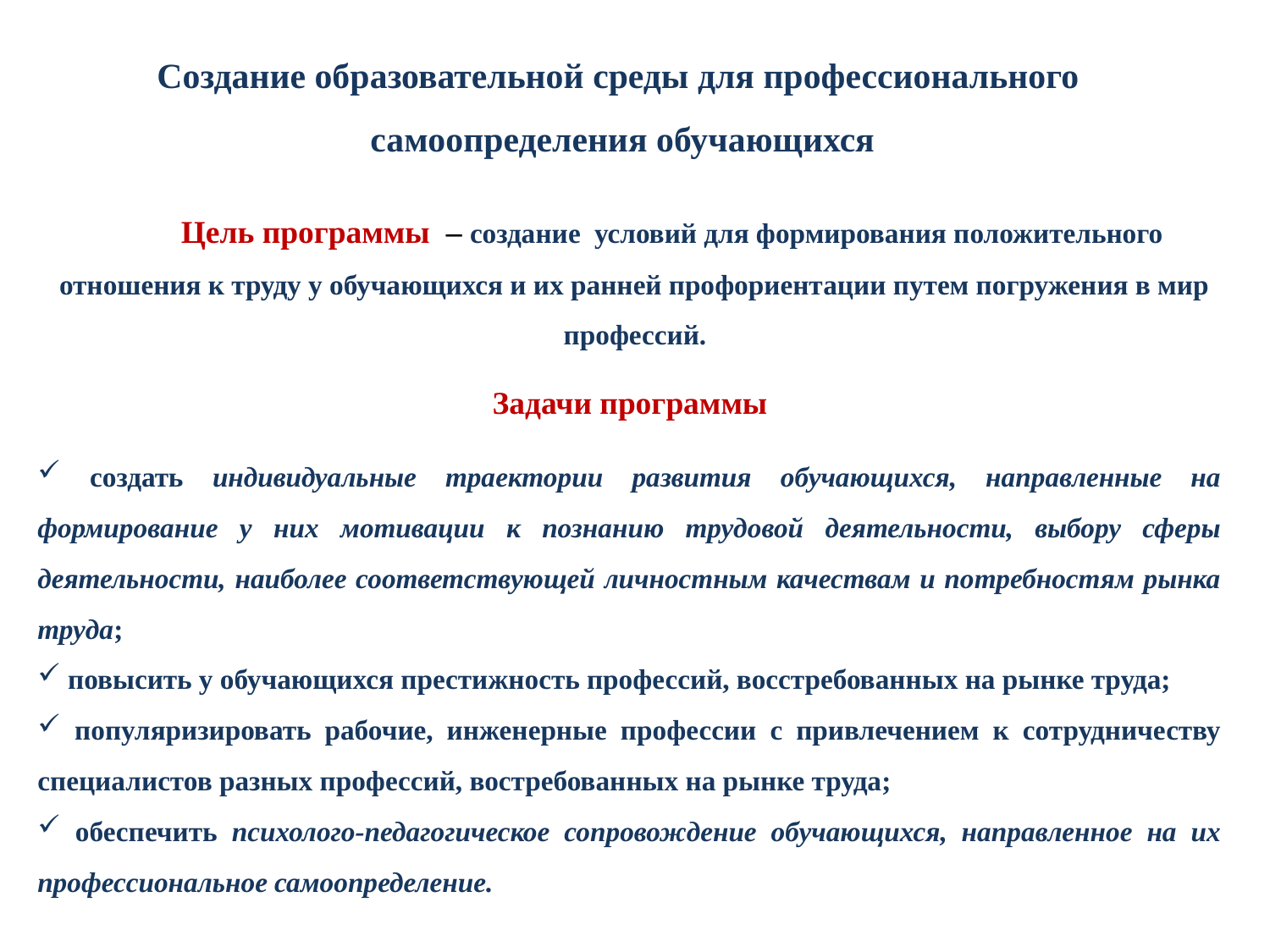

# Создание образовательной среды для профессионального самоопределения обучающихся
Цель программы  – создание  условий для формирования положительного отношения к труду у обучающихся и их ранней профориентации путем погружения в мир профессий.
Задачи программы

 создать индивидуальные траектории развития обучающихся, направленные на формирование у них мотивации к познанию трудовой деятельности, выбору сферы деятельности, наиболее соответствующей личностным качествам и потребностям рынка труда;
 повысить у обучающихся престижность профессий, восстребованных на рынке труда;
 популяризировать рабочие, инженерные профессии с привлечением к сотрудничеству специалистов разных профессий, востребованных на рынке труда;
 обеспечить психолого-педагогическое сопровождение обучающихся, направленное на их профессиональное самоопределение.